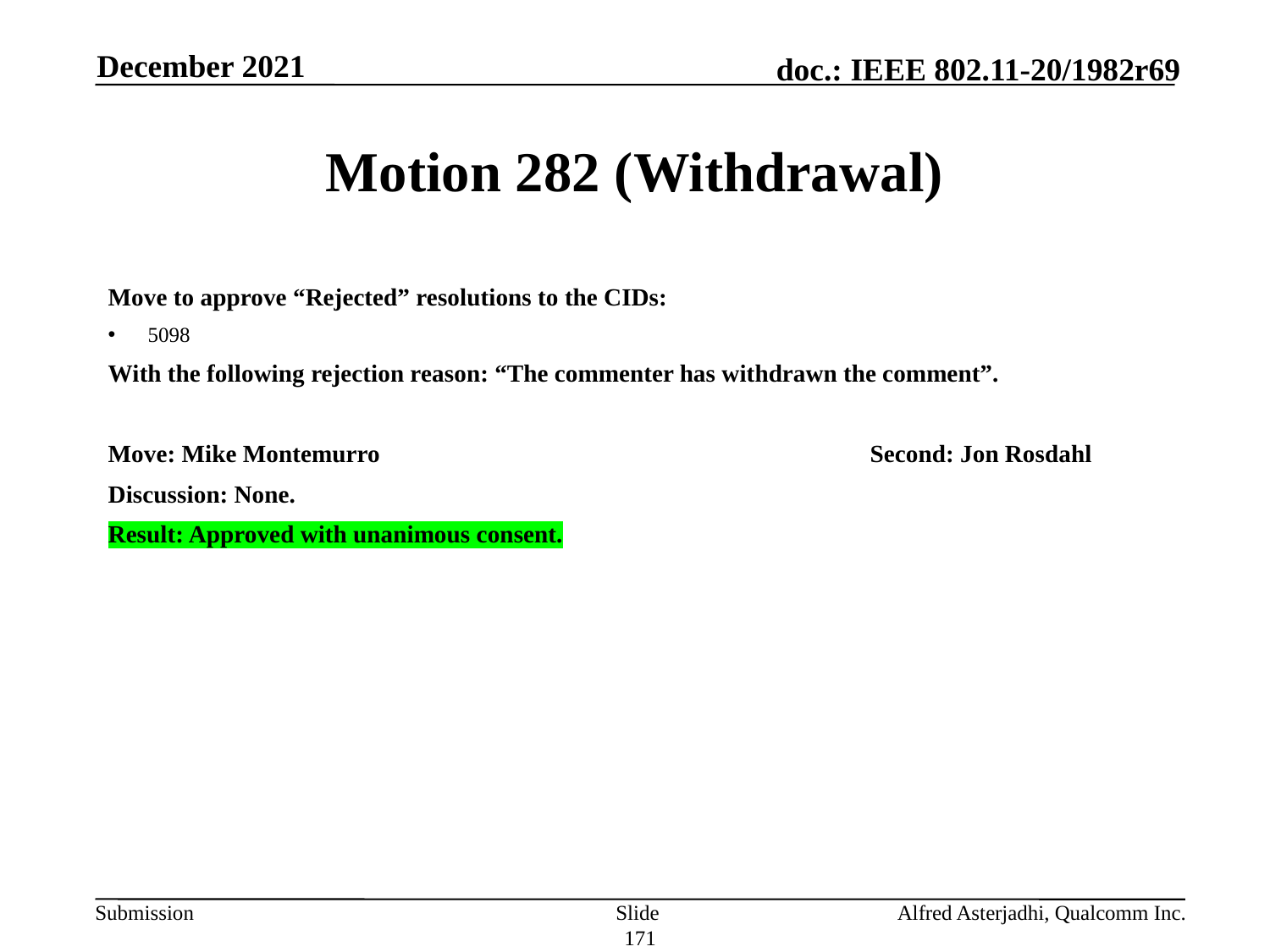

December 2021
# Motion 282 (Withdrawal)
Move to approve “Rejected” resolutions to the CIDs:
5098
With the following rejection reason: “The commenter has withdrawn the comment”.

Move: Mike Montemurro				Second: Jon Rosdahl
Discussion: None.
Result: Approved with unanimous consent.

Slide 171
Alfred Asterjadhi, Qualcomm Inc.